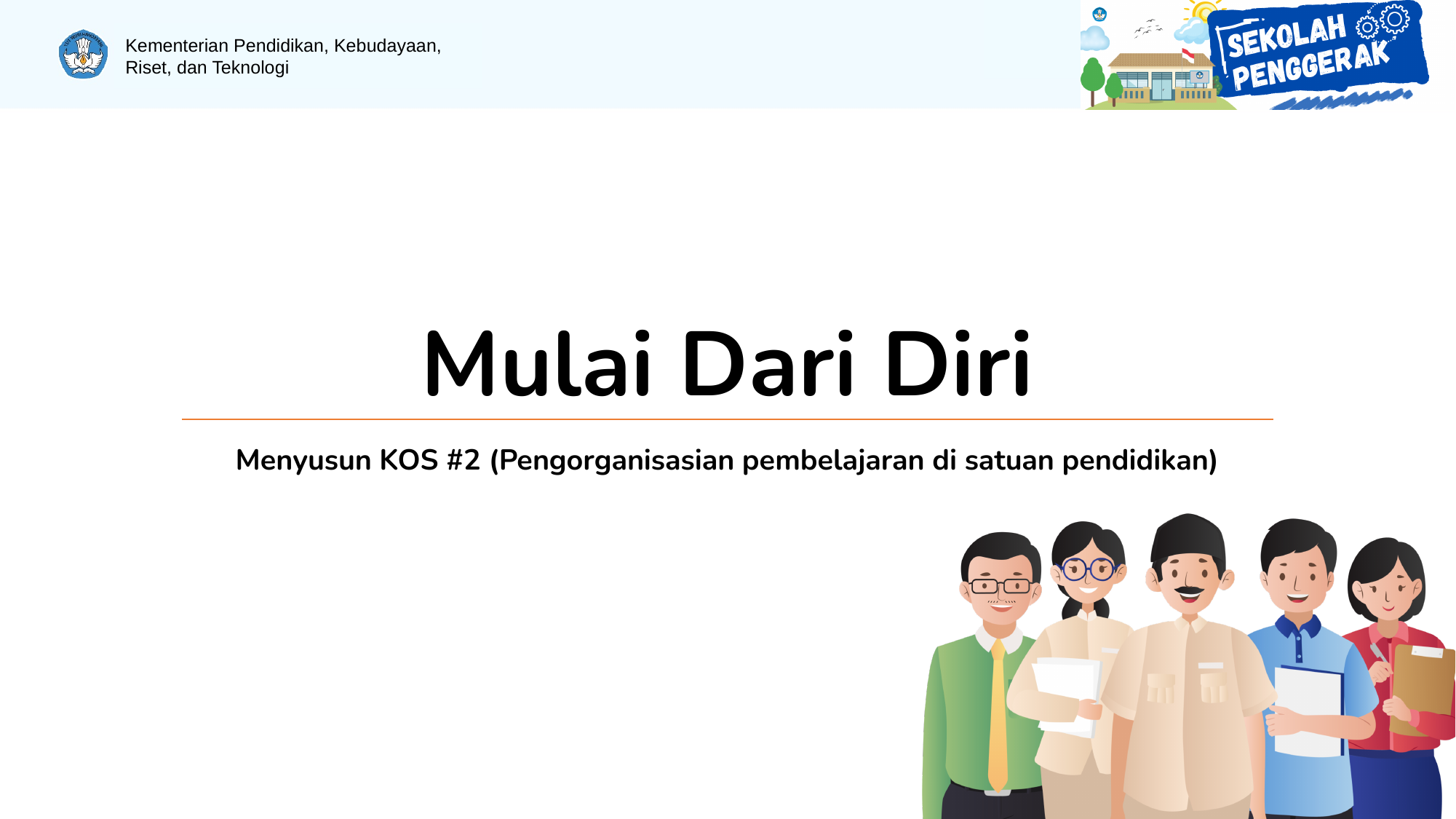

# Mulai Dari Diri
Menyusun KOS #2 (Pengorganisasian pembelajaran di satuan pendidikan)